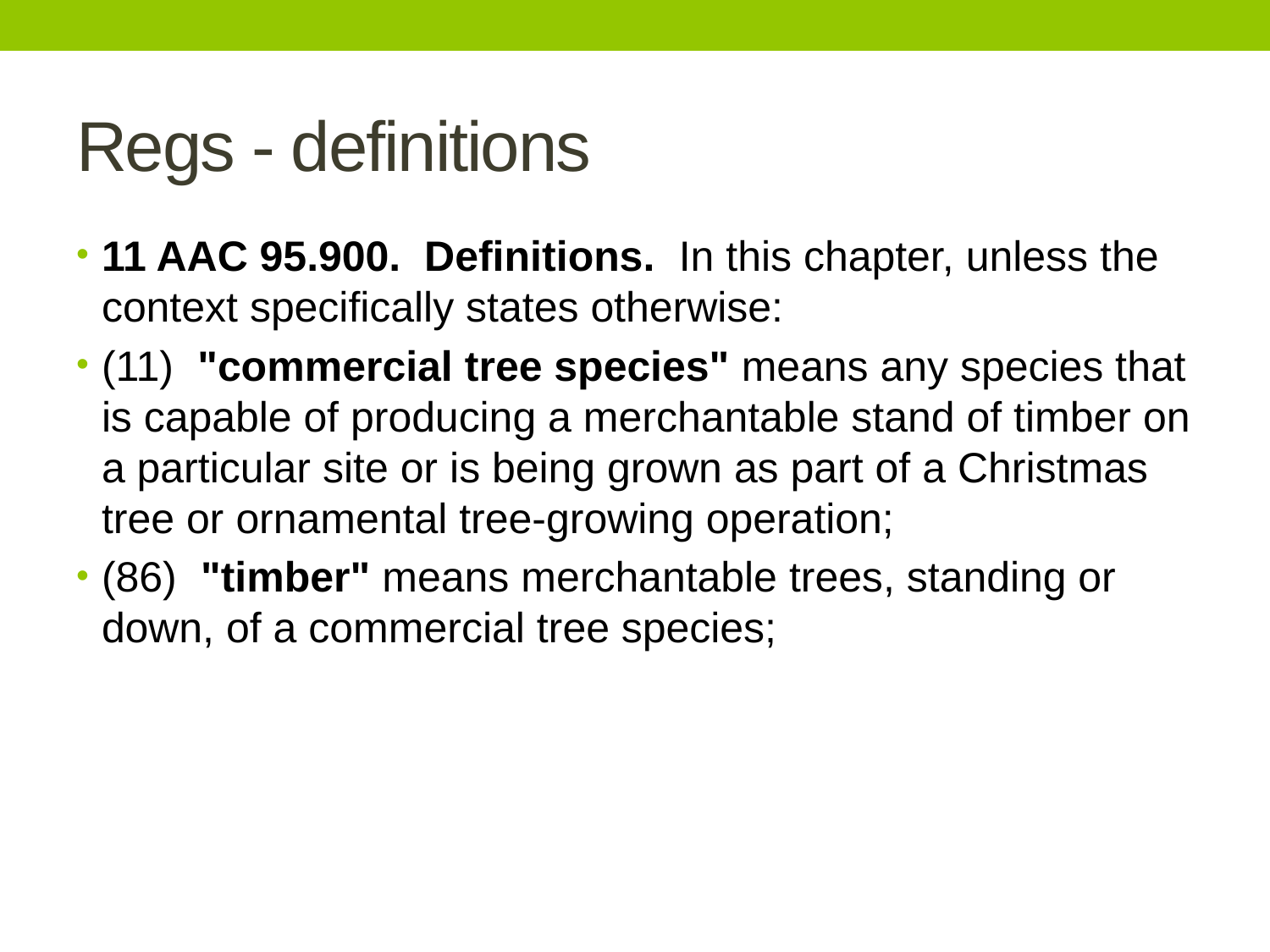

# Regs - definitions
11 AAC 95.900.  Definitions.  In this chapter, unless the context specifically states otherwise:
(11)  "commercial tree species" means any species that is capable of producing a merchantable stand of timber on a par­ticular site or is being grown as part of a Christmas tree or ornamental tree-growing operation;
(86)  "timber" means merchantable trees, standing or down, of a commercial tree species;